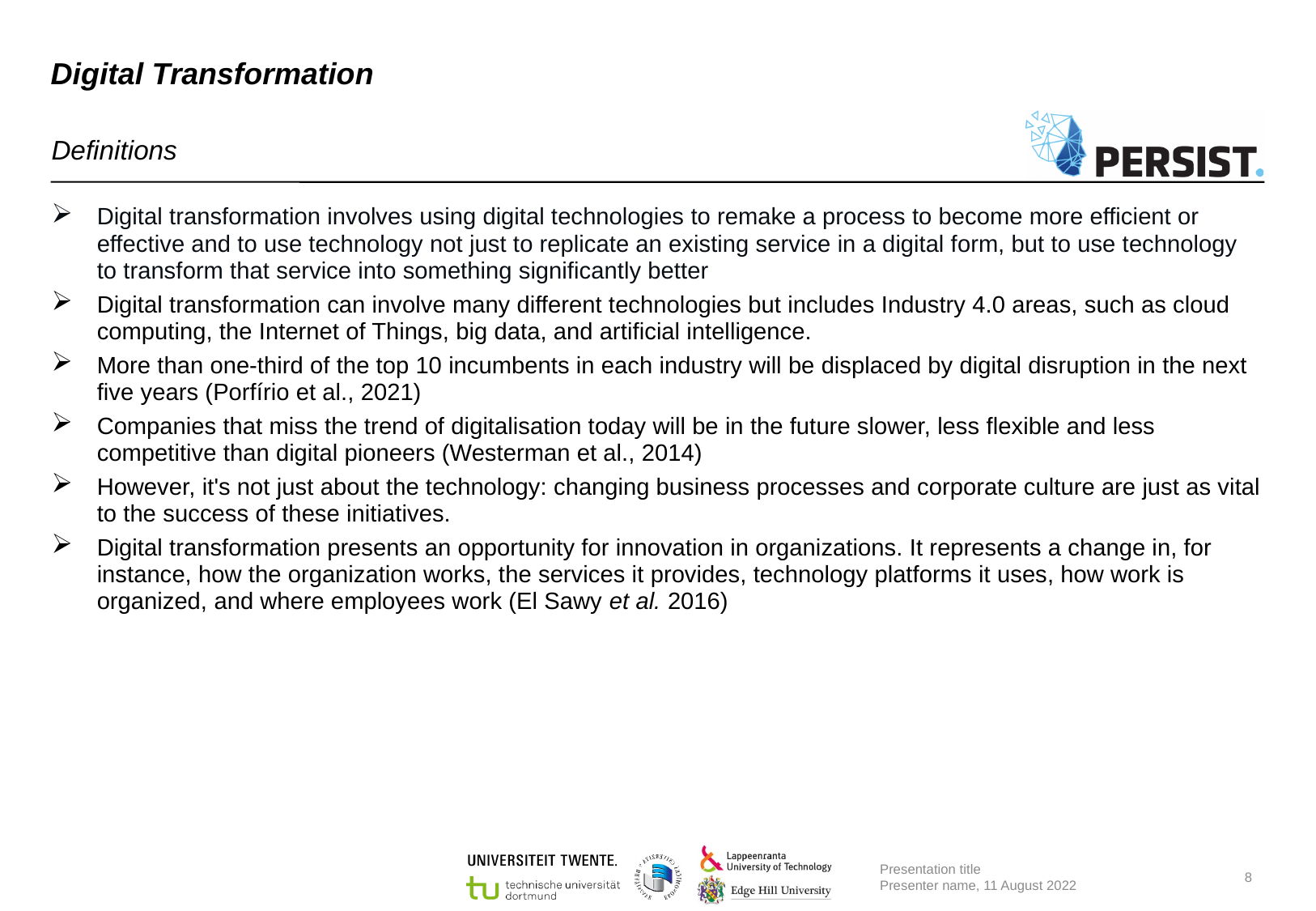

# Digital Transformation
Definitions
Digital transformation involves using digital technologies to remake a process to become more efficient or effective and to use technology not just to replicate an existing service in a digital form, but to use technology to transform that service into something significantly better
Digital transformation can involve many different technologies but includes Industry 4.0 areas, such as cloud computing, the Internet of Things, big data, and artificial intelligence.
More than one-third of the top 10 incumbents in each industry will be displaced by digital disruption in the next five years (Porfírio et al., 2021)
Companies that miss the trend of digitalisation today will be in the future slower, less flexible and less competitive than digital pioneers (Westerman et al., 2014)
However, it's not just about the technology: changing business processes and corporate culture are just as vital to the success of these initiatives.
Digital transformation presents an opportunity for innovation in organizations. It represents a change in, for instance, how the organization works, the services it provides, technology platforms it uses, how work is organized, and where employees work (El Sawy et al. 2016)

Presentation title
Presenter name, 11 August 2022
8